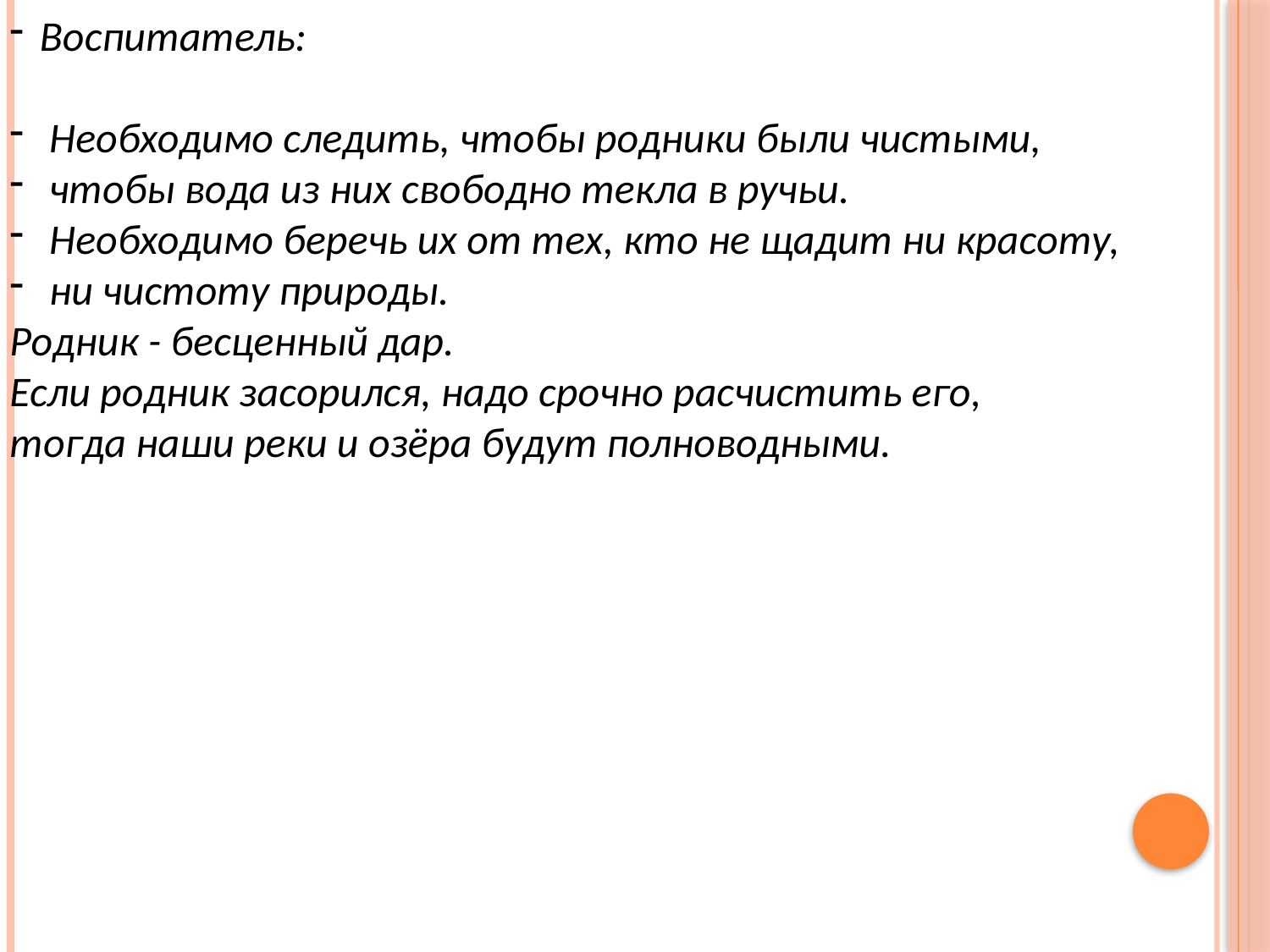

Воспитатель:

 Необходимо следить, чтобы родники были чистыми,
 чтобы вода из них свободно текла в ручьи.
 Необходимо беречь их от тех, кто не щадит ни красоту,
 ни чистоту природы.
Родник - бесценный дар.
Если родник засорился, надо срочно расчистить его,
тогда наши реки и озёра будут полноводными.